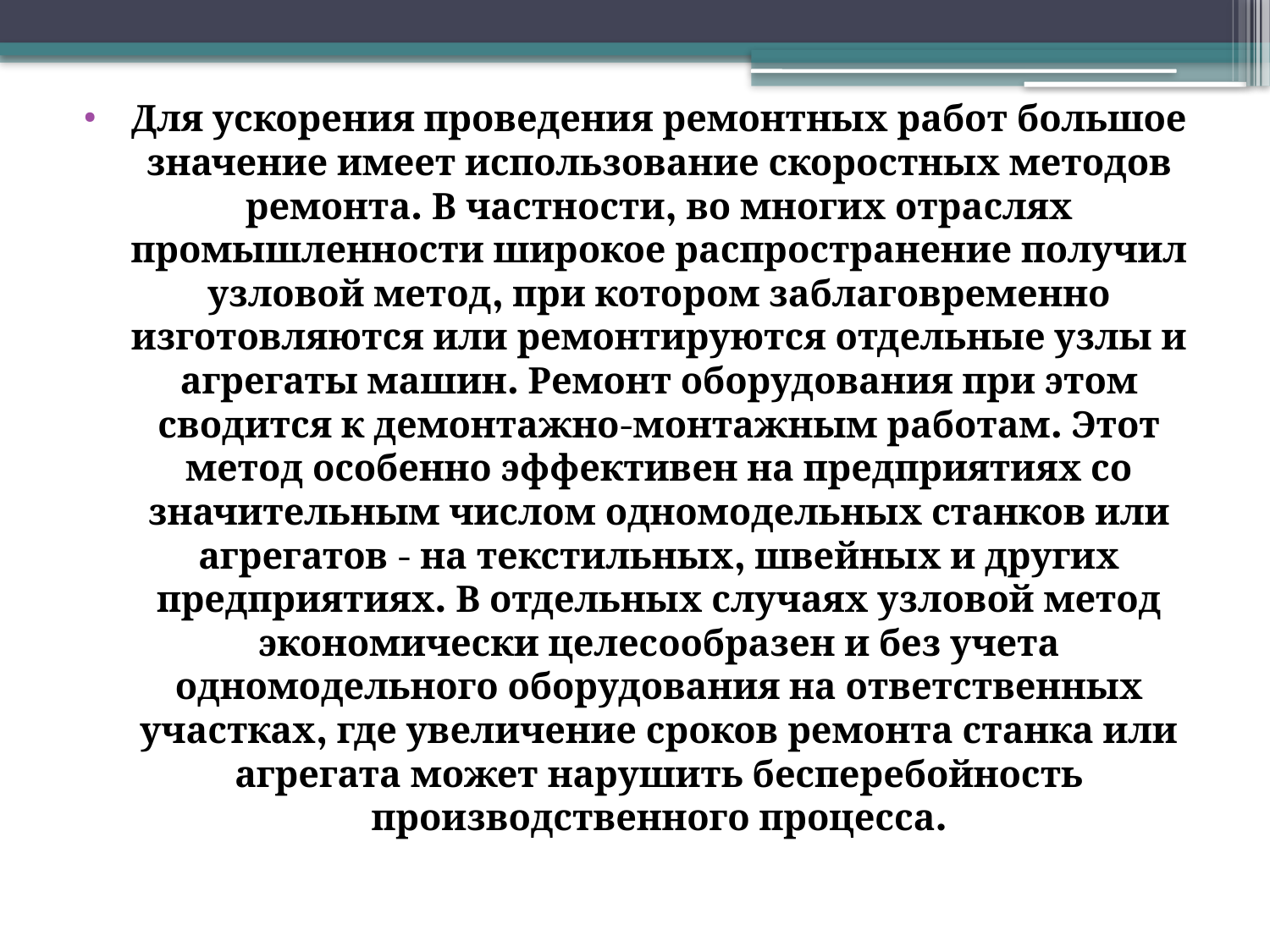

Для ускорения проведения ремонтных работ большое значение имеет использование скоростных методов ремонта. В частности, во многих отраслях промышленности широкое распространение получил узловой метод, при котором заблаговременно изготовляются или ремонтируются отдельные узлы и агрегаты машин. Ремонт оборудования при этом сводится к демонтажно-монтажным работам. Этот метод особенно эффективен на предприятиях со значительным числом одномодельных станков или агрегатов - на текстильных, швейных и других предприятиях. В отдельных случаях узловой метод экономически целесообразен и без учета одномодельного оборудования на ответственных участках, где увеличение сроков ремонта станка или агрегата может нарушить бесперебойность производственного процесса.